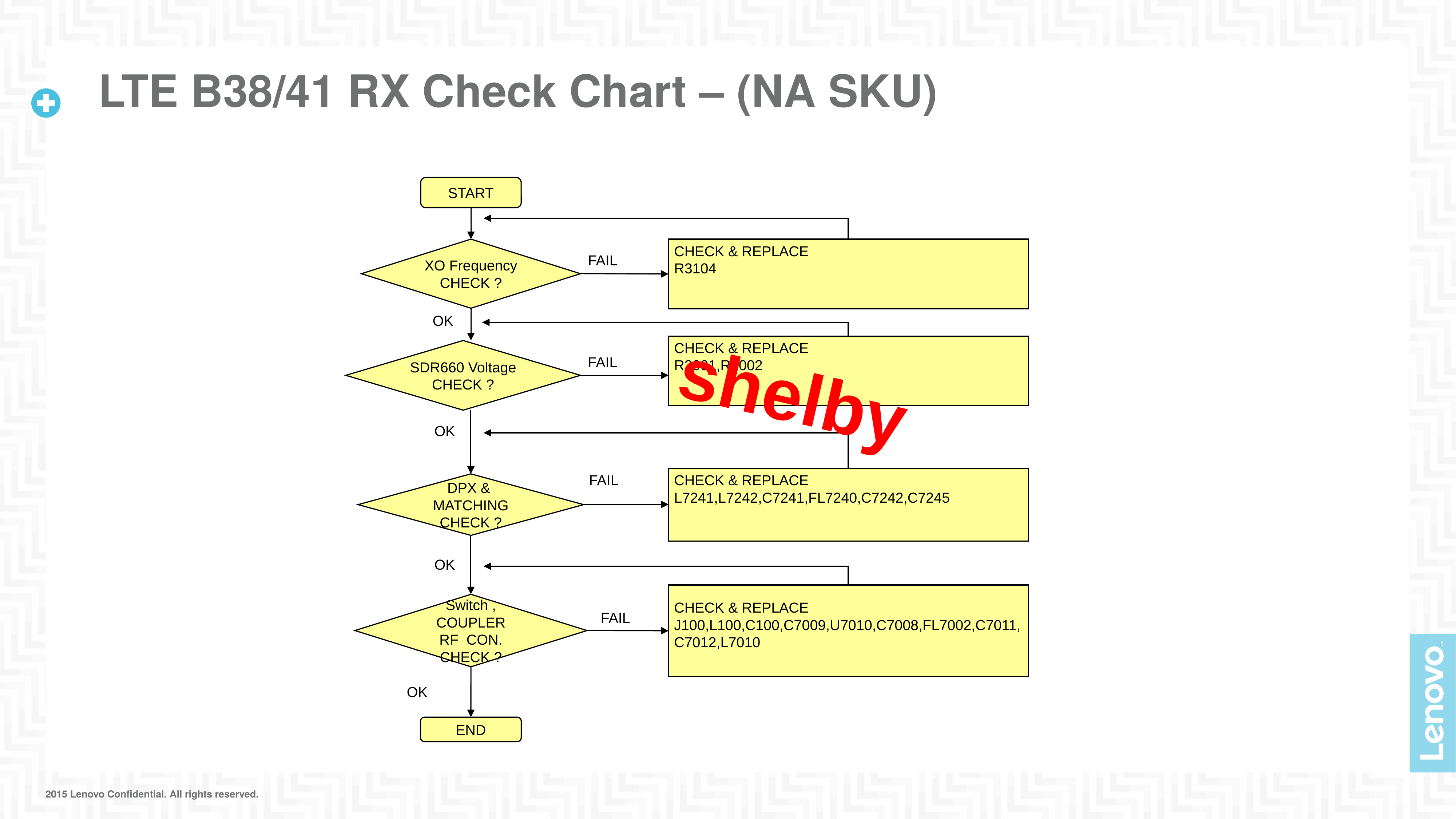

# LTE B38/41 RX Check Chart – (NA SKU)
START

XO Frequency
CHECK ?

CHECK & REPLACE
R3104

FAIL
OK
shelby
CHECK & REPLACE
R3001,R3002

SDR660 Voltage CHECK ?

FAIL
OK
FAIL
CHECK & REPLACE
L7241,L7242,C7241,FL7240,C7242,C7245

DPX &  MATCHING CHECK ?
OK
CHECK & REPLACE
J100,L100,C100,C7009,U7010,C7008,FL7002,C7011,C7012,L7010

Switch , COUPLER
RF  CON. CHECK ?
FAIL
OK
OK
END